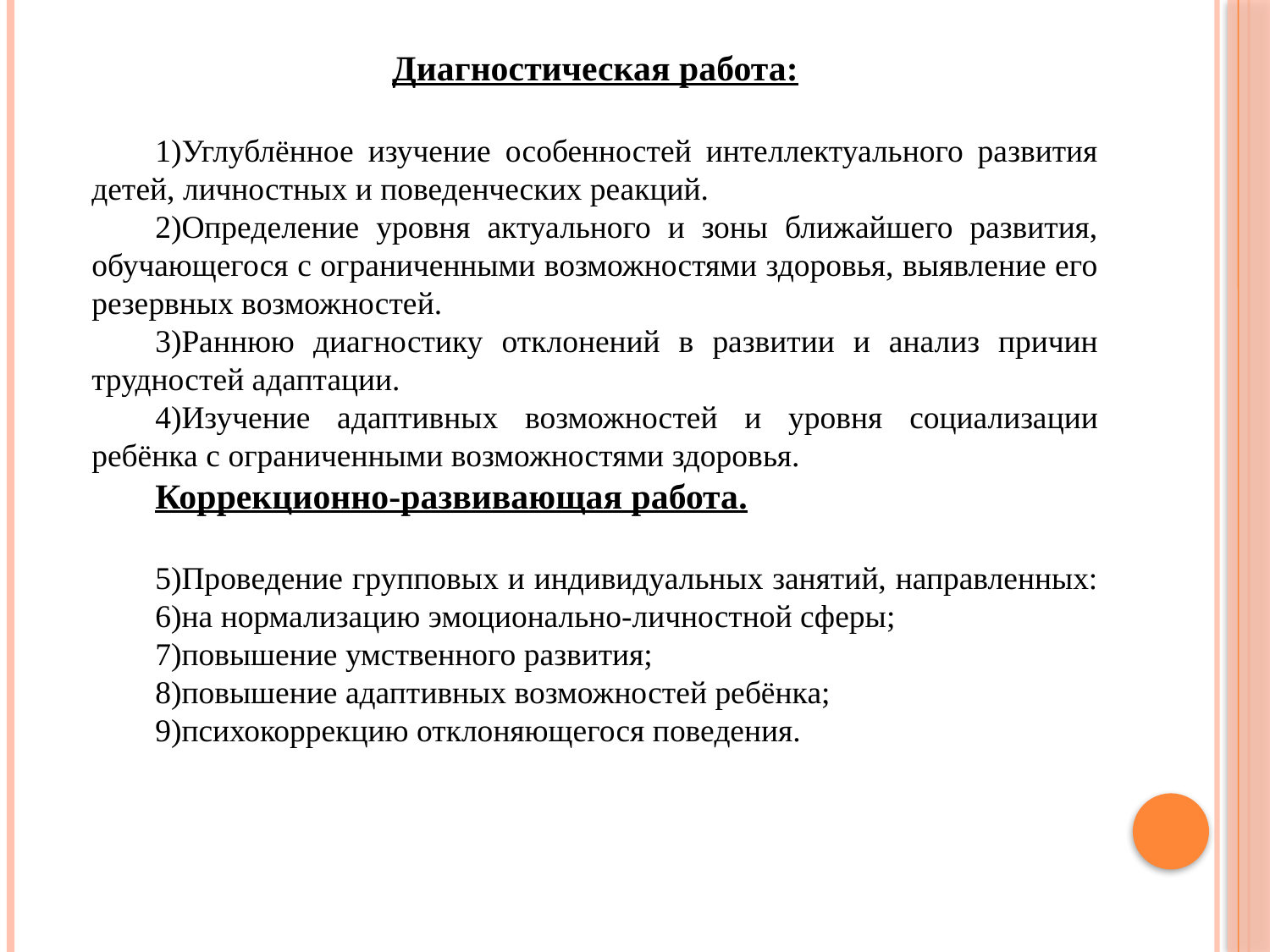

Диагностическая работа:

Углублённое изучение особенностей интеллектуального развития детей, личностных и поведенческих реакций.
Определение уровня актуального и зоны ближайшего развития, обучающегося с ограниченными возможностями здоровья, выявление его резервных возможностей.
Раннюю диагностику отклонений в развитии и анализ причин трудностей адаптации.
Изучение адаптивных возможностей и уровня социализации ребёнка с ограниченными возможностями здоровья.
Коррекционно-развивающая работа.

Проведение групповых и индивидуальных занятий, направленных:
на нормализацию эмоционально-личностной сферы;
повышение умственного развития;
повышение адаптивных возможностей ребёнка;
психокоррекцию отклоняющегося поведения.